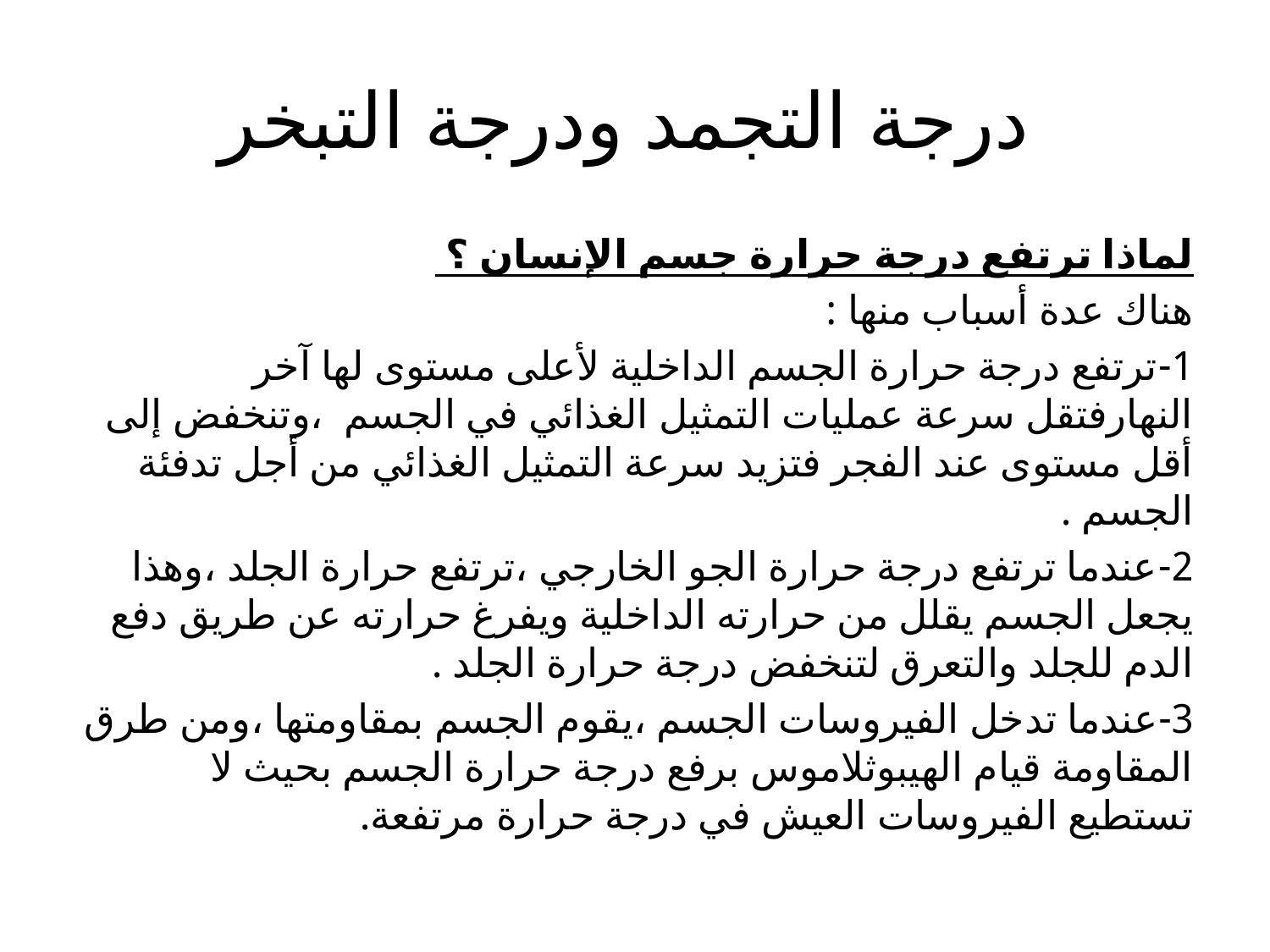

# درجة التجمد ودرجة التبخر
لماذا ترتفع درجة حرارة جسم الإنسان ؟
هناك عدة أسباب منها :
1-ترتفع درجة حرارة الجسم الداخلية لأعلى مستوى لها آخر النهارفتقل سرعة عمليات التمثيل الغذائي في الجسم  ،وتنخفض إلى أقل مستوى عند الفجر فتزيد سرعة التمثيل الغذائي من أجل تدفئة الجسم .
2-عندما ترتفع درجة حرارة الجو الخارجي ،ترتفع حرارة الجلد ،وهذا يجعل الجسم يقلل من حرارته الداخلية ويفرغ حرارته عن طريق دفع الدم للجلد والتعرق لتنخفض درجة حرارة الجلد .
3-عندما تدخل الفيروسات الجسم ،يقوم الجسم بمقاومتها ،ومن طرق المقاومة قيام الهيبوثلاموس برفع درجة حرارة الجسم بحيث لا تستطيع الفيروسات العيش في درجة حرارة مرتفعة.